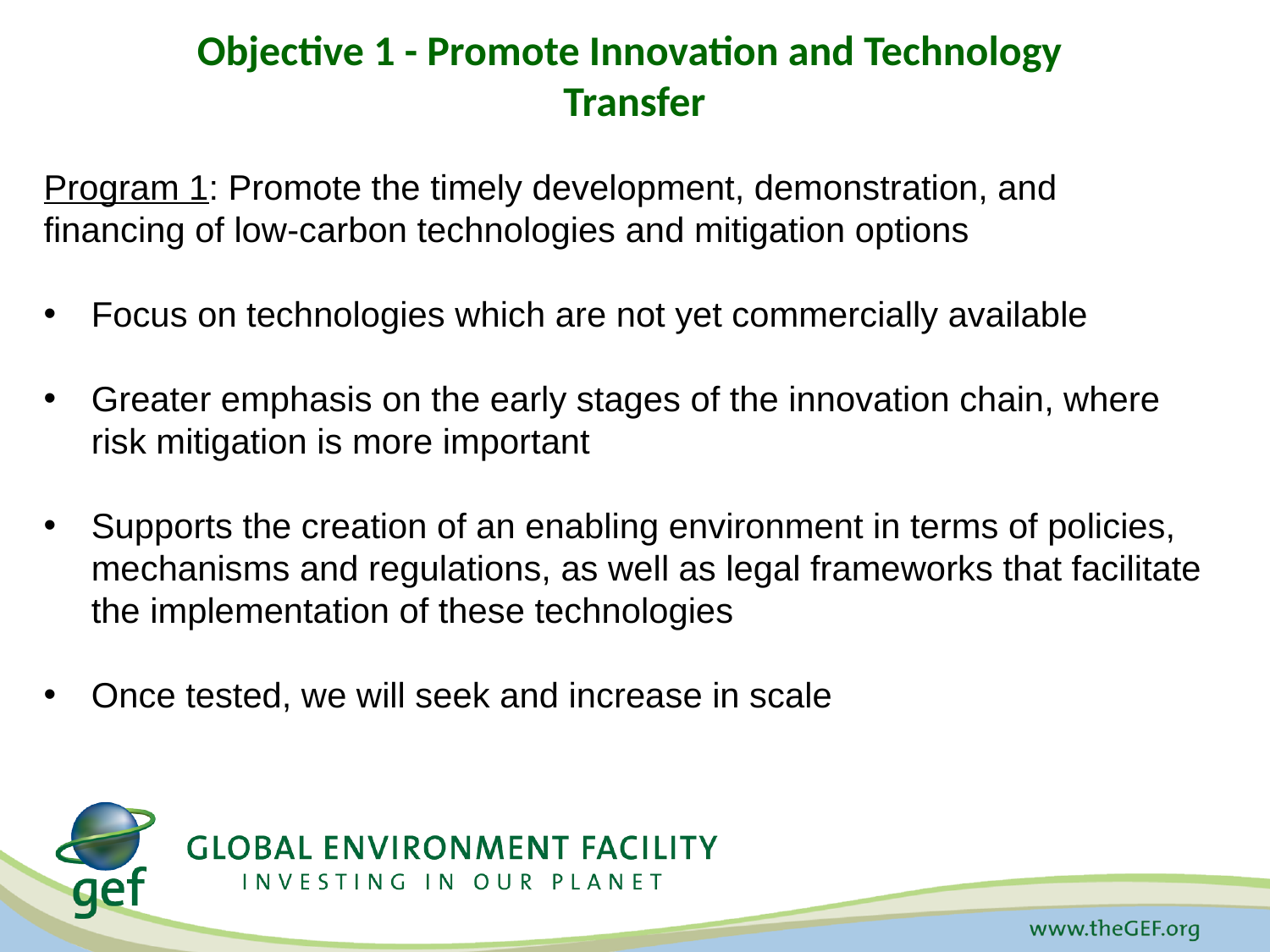

# Objective 1 - Promote Innovation and Technology Transfer

Program 1: Promote the timely development, demonstration, and financing of low-carbon technologies and mitigation options

Focus on technologies which are not yet commercially available

Greater emphasis on the early stages of the innovation chain, where risk mitigation is more important

Supports the creation of an enabling environment in terms of policies, mechanisms and regulations, as well as legal frameworks that facilitate the implementation of these technologies

Once tested, we will seek and increase in scale